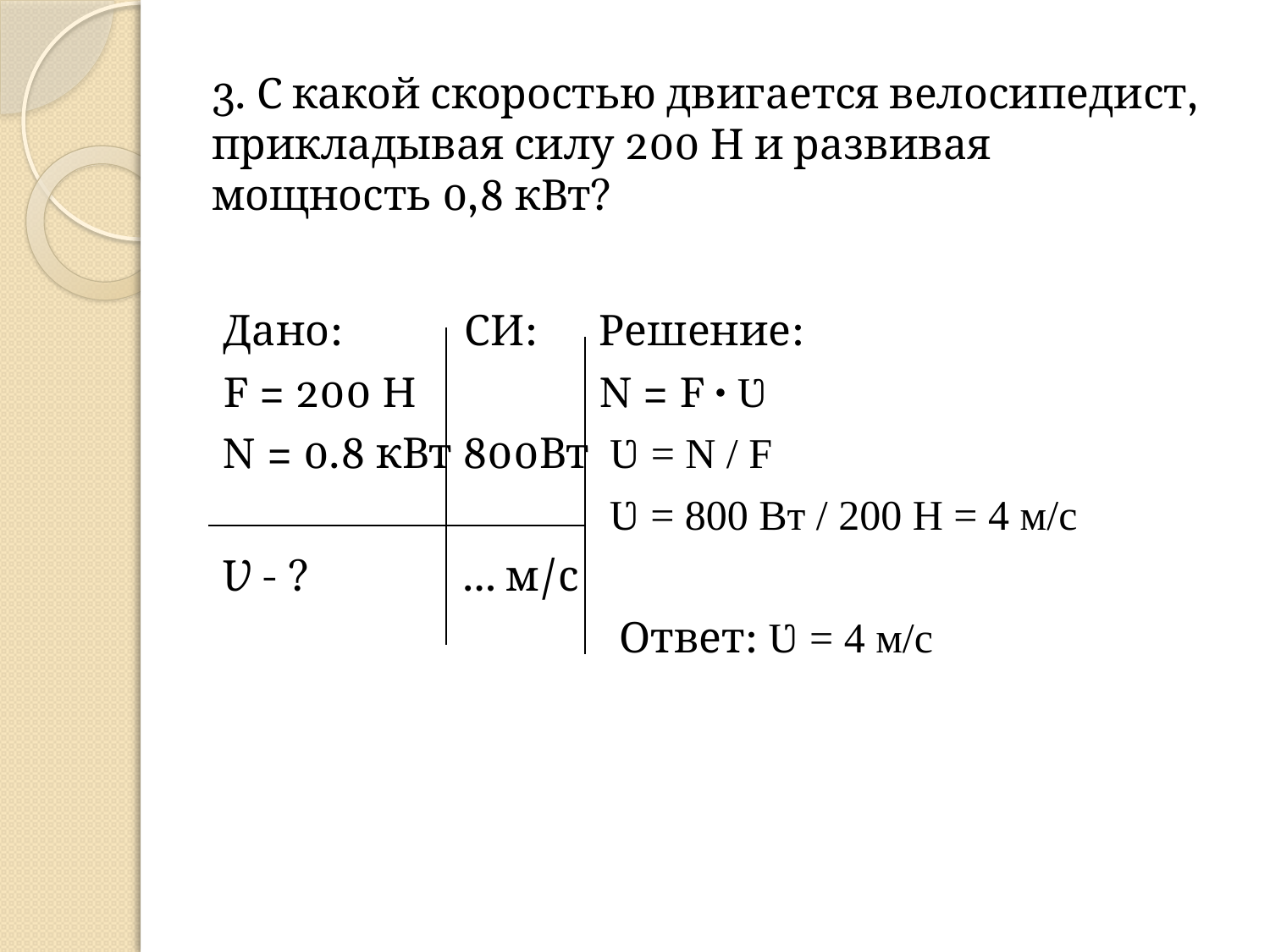

# 3. С какой скоростью двигается велосипедист, прикладывая силу 200 Н и развивая мощность 0,8 кВт?
Дано:            СИ:      Решение:
F = 200 H                  N = F ∙ Ʋ
N = 0.8 кВт 800Вт  Ʋ = N / F
                                      Ʋ = 800 Вт / 200 Н = 4 м/с
Ʋ - ?               … м/с
                                       Ответ: Ʋ = 4 м/с